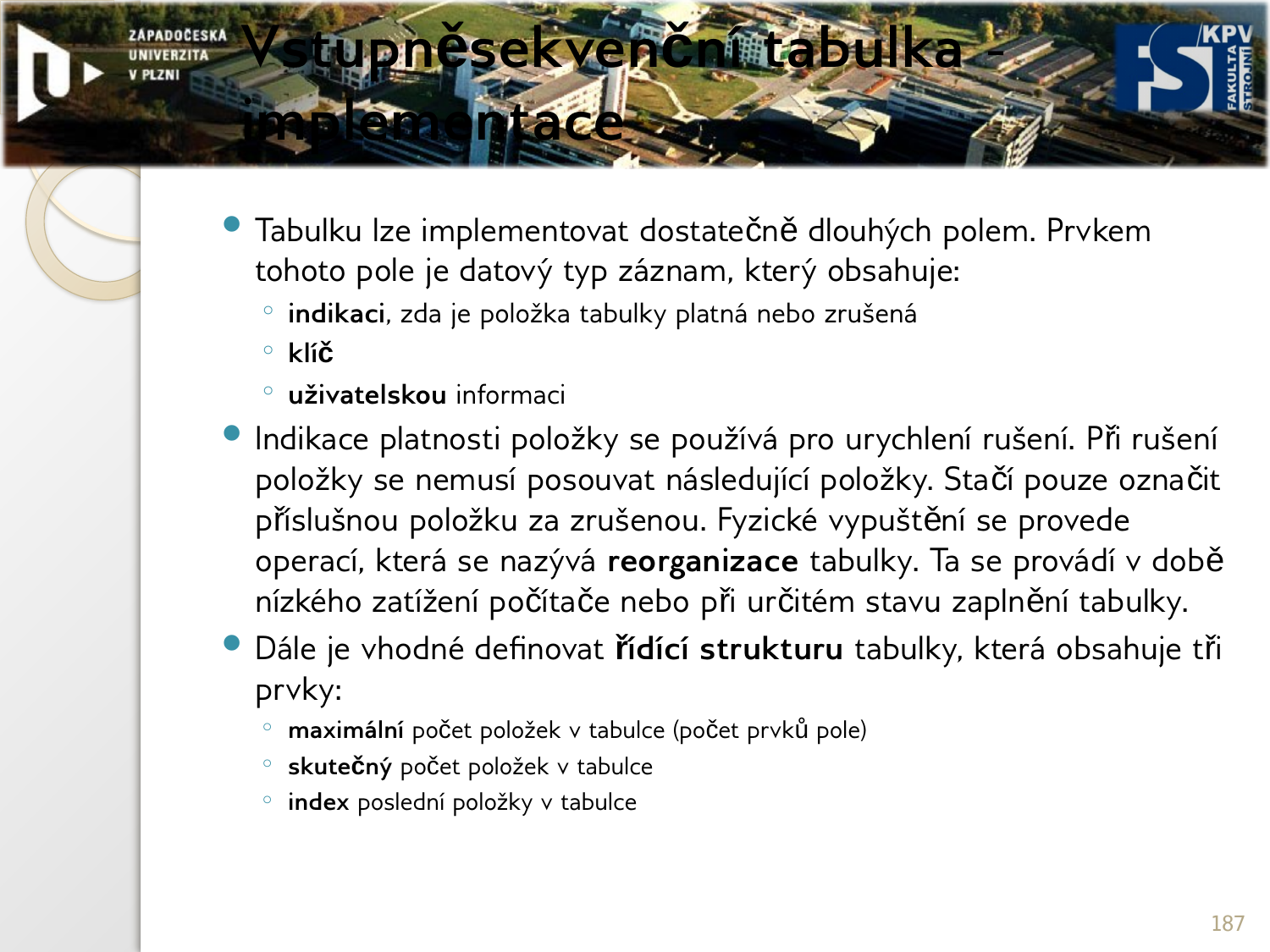

# Vstupněsekvenční tabulka - implementace
Tabulku lze implementovat dostatečně dlouhých polem. Prvkem tohoto pole je datový typ záznam, který obsahuje:
indikaci, zda je položka tabulky platná nebo zrušená
klíč
uživatelskou informaci
Indikace platnosti položky se používá pro urychlení rušení. Při rušení položky se nemusí posouvat následující položky. Stačí pouze označit příslušnou položku za zrušenou. Fyzické vypuštění se provede operací, která se nazývá reorganizace tabulky. Ta se provádí v době nízkého zatížení počítače nebo při určitém stavu zaplnění tabulky.
Dále je vhodné definovat řídící strukturu tabulky, která obsahuje tři prvky:
maximální počet položek v tabulce (počet prvků pole)
skutečný počet položek v tabulce
index poslední položky v tabulce

187